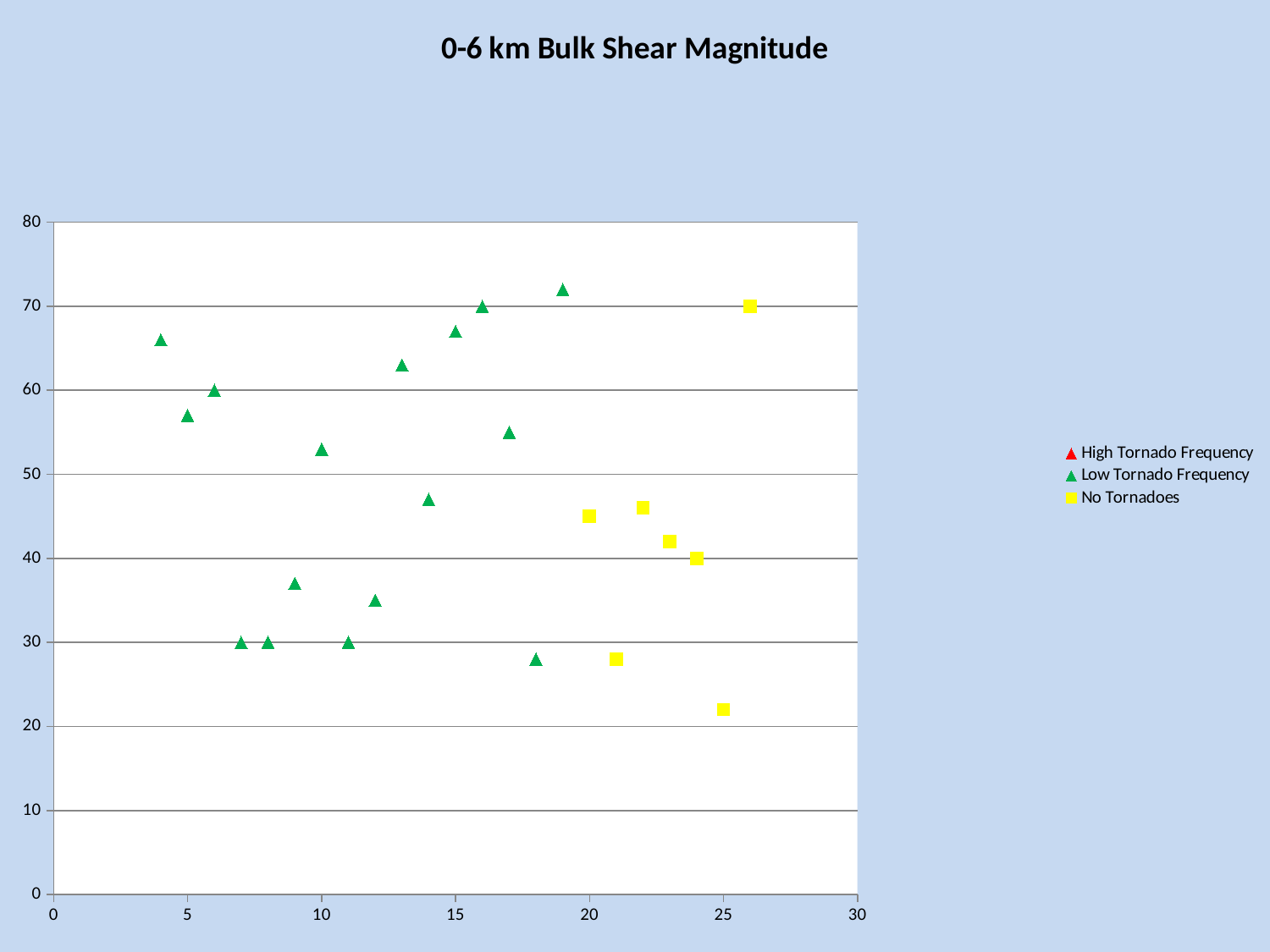

### Chart: 0-6 km Bulk Shear Magnitude

| Category |  |  |  |
|---|---|---|---|